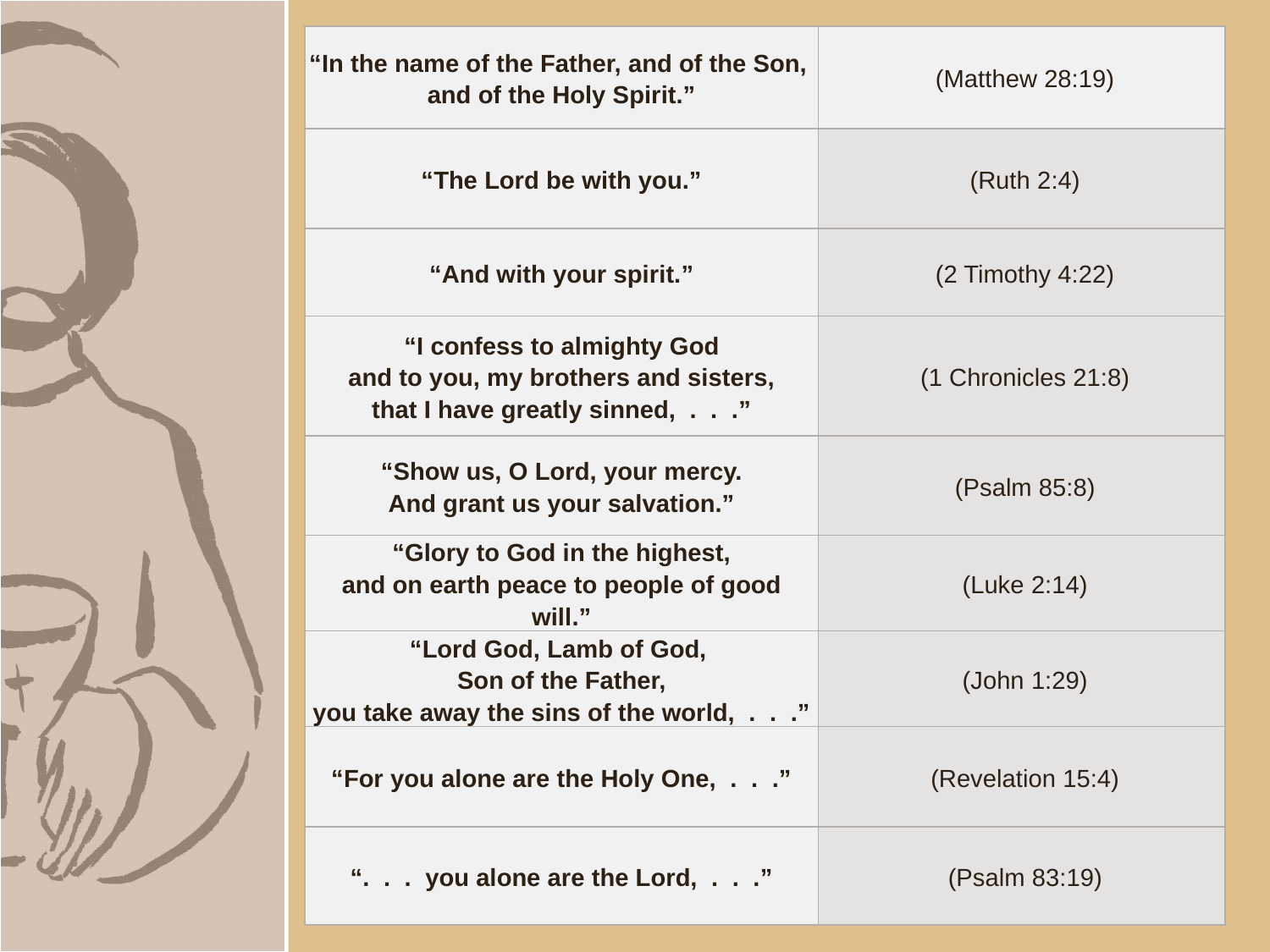

| “In the name of the Father, and of the Son, and of the Holy Spirit.” | (Matthew 28:19) |
| --- | --- |
| “The Lord be with you.” | (Ruth 2:4) |
| “And with your spirit.” | (2 Timothy 4:22) |
| “I confess to almighty God and to you, my brothers and sisters, that I have greatly sinned, . . .” | (1 Chronicles 21:8) |
| “Show us, O Lord, your mercy. And grant us your salvation.” | (Psalm 85:8) |
| “Glory to God in the highest, and on earth peace to people of good will.” | (Luke 2:14) |
| “Lord God, Lamb of God, Son of the Father, you take away the sins of the world, . . .” | (John 1:29) |
| “For you alone are the Holy One, . . .” | (Revelation 15:4) |
| “. . . you alone are the Lord, . . .” | (Psalm 83:19) |
#